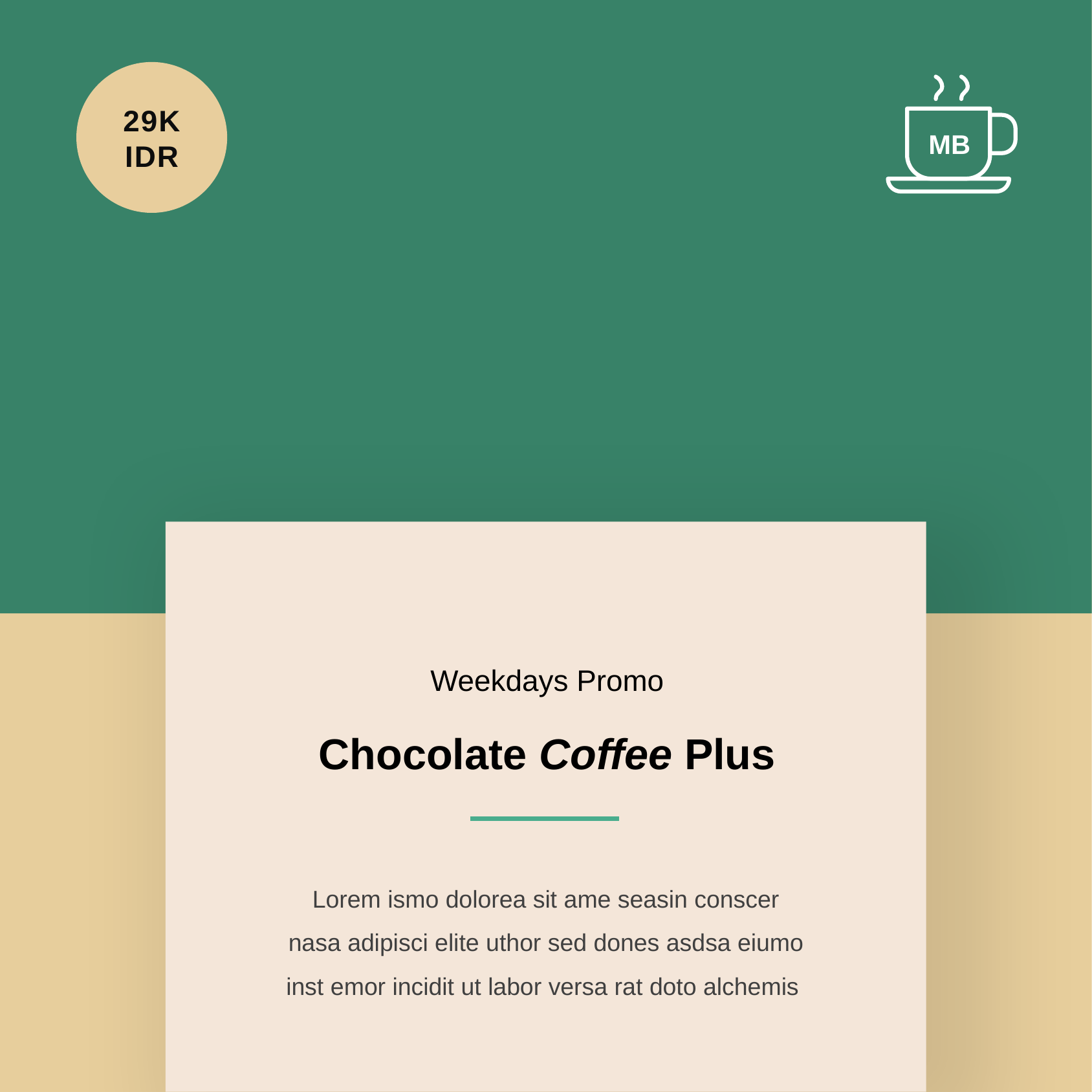

29K
IDR

MB

Weekdays Promo
Chocolate Coffee Plus
Lorem ismo dolorea sit ame seasin conscer nasa adipisci elite uthor sed dones asdsa eiumo inst emor incidit ut labor versa rat doto alchemis